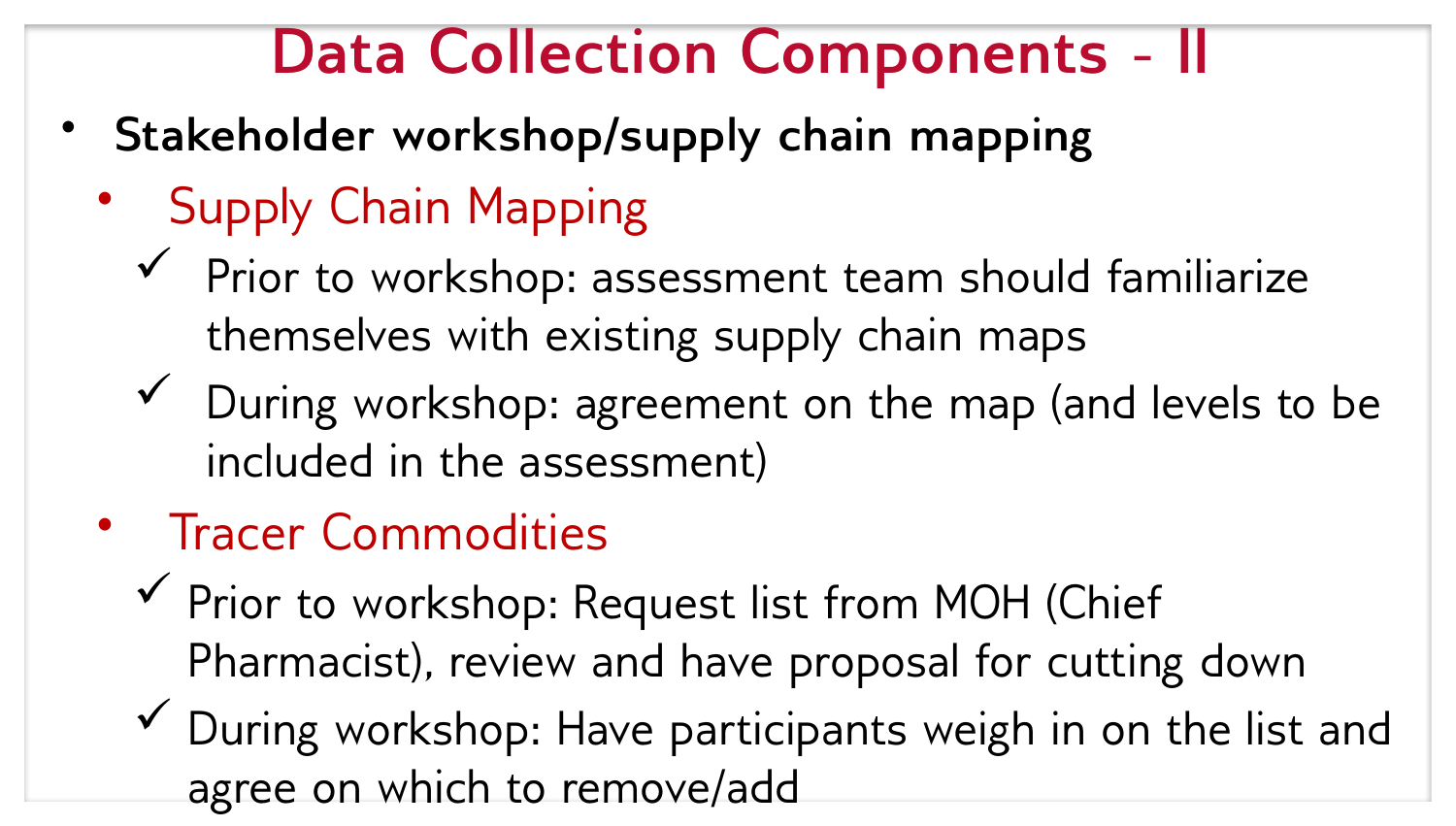

# Data Collection Components - II
Stakeholder workshop/supply chain mapping
Supply Chain Mapping
Prior to workshop: assessment team should familiarize themselves with existing supply chain maps
During workshop: agreement on the map (and levels to be included in the assessment)
Tracer Commodities
Prior to workshop: Request list from MOH (Chief Pharmacist), review and have proposal for cutting down
During workshop: Have participants weigh in on the list and agree on which to remove/add